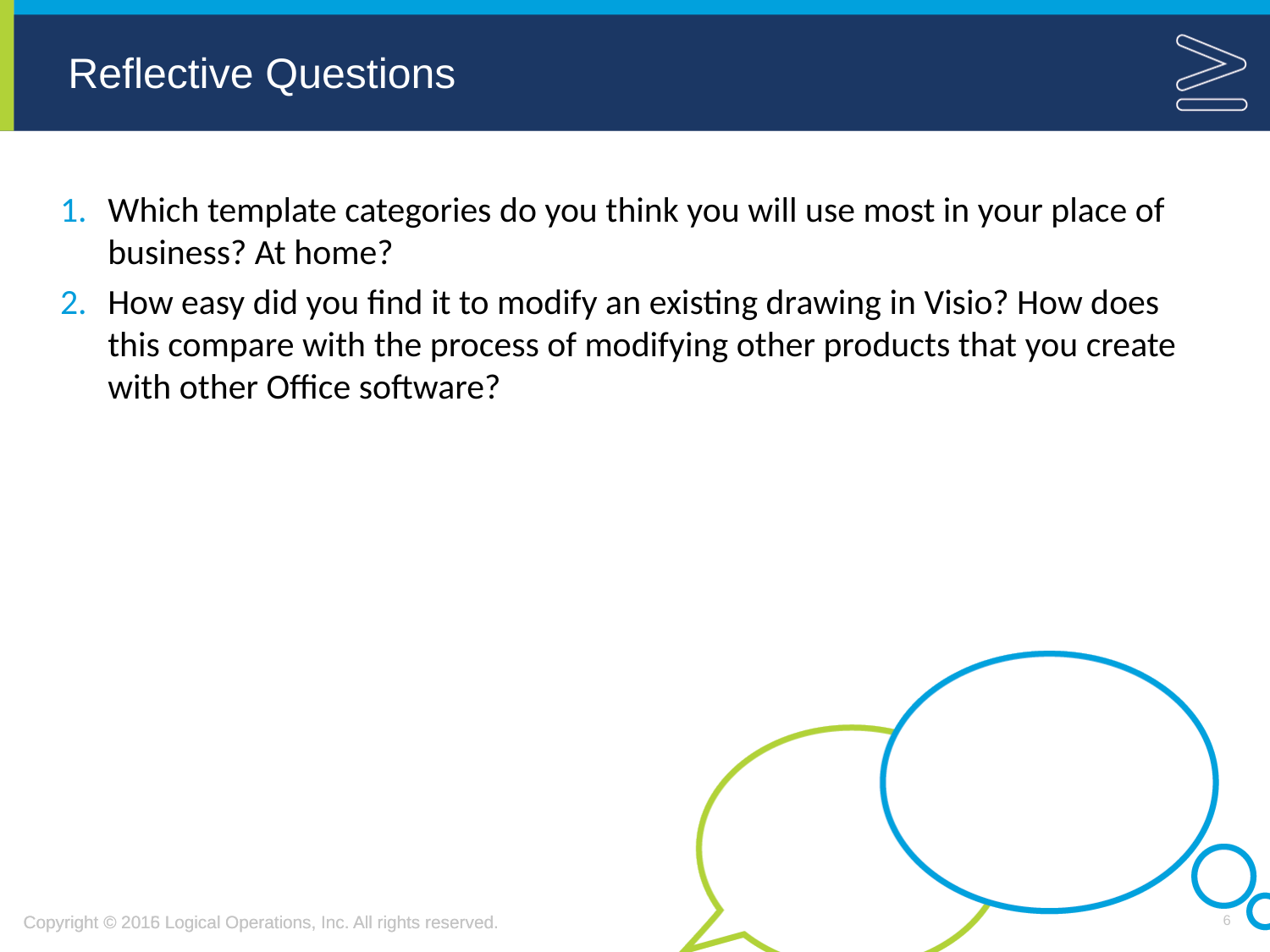

# Reflective Questions
Which template categories do you think you will use most in your place of business? At home?
How easy did you find it to modify an existing drawing in Visio? How does this compare with the process of modifying other products that you create with other Office software?
6